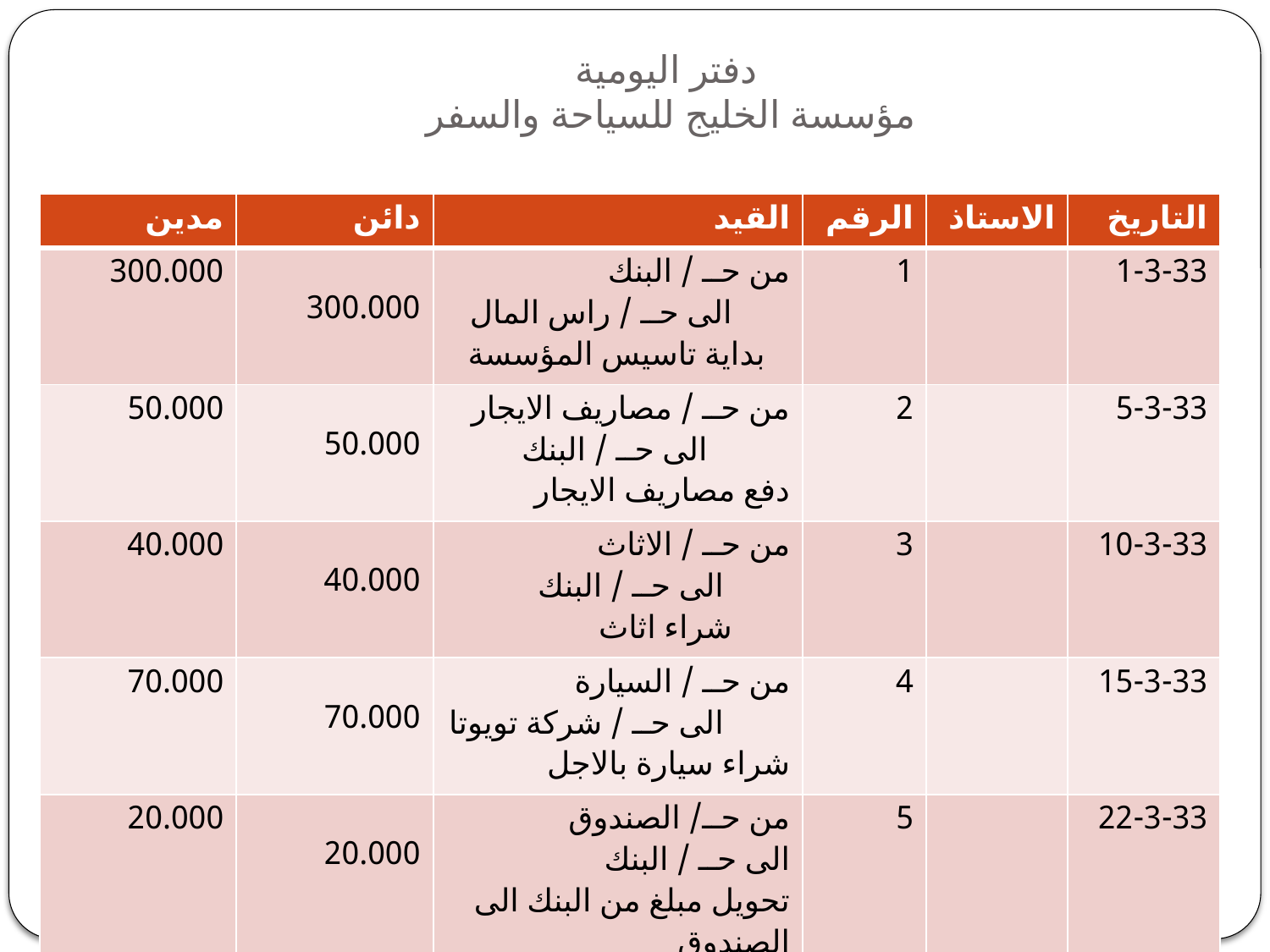

# دفتر اليومية مؤسسة الخليج للسياحة والسفر
| مدين | دائن | القيد | الرقم | الاستاذ | التاريخ |
| --- | --- | --- | --- | --- | --- |
| 300.000 | 300.000 | من حــ / البنك الى حــ / راس المال بداية تاسيس المؤسسة | 1 |  | 1-3-33 |
| 50.000 | 50.000 | من حــ / مصاريف الايجار الى حــ / البنك دفع مصاريف الايجار | 2 |  | 5-3-33 |
| 40.000 | 40.000 | من حــ / الاثاث الى حــ / البنك شراء اثاث | 3 |  | 10-3-33 |
| 70.000 | 70.000 | من حــ / السيارة الى حــ / شركة تويوتا شراء سيارة بالاجل | 4 |  | 15-3-33 |
| 20.000 | 20.000 | من حــ/ الصندوق الى حــ / البنك تحويل مبلغ من البنك الى الصندوق | 5 |  | 22-3-33 |